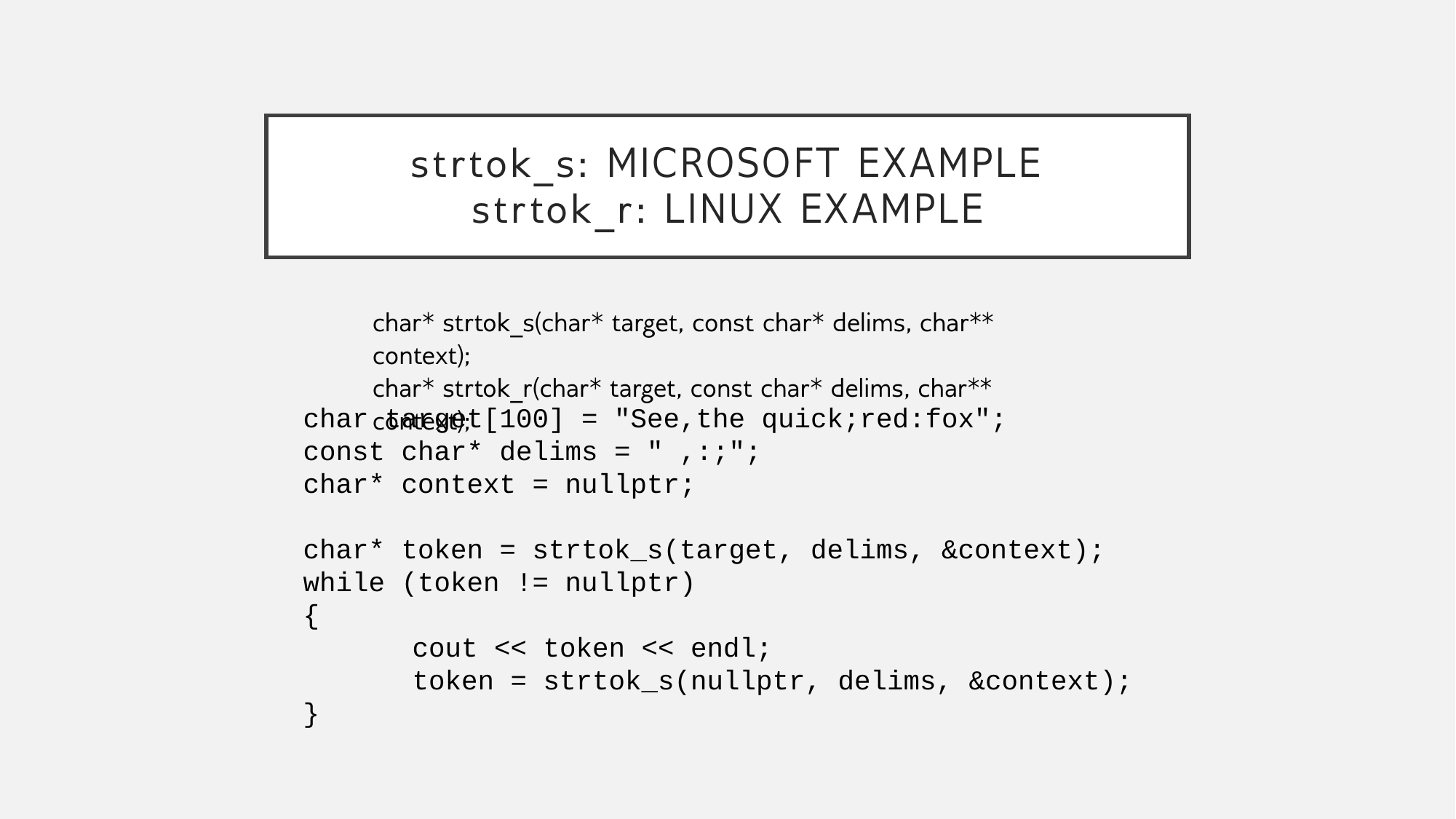

# strtok_s: Microsoft example strtok_r: Linux Example
char* strtok_s(char* target, const char* delims, char** context);
char* strtok_r(char* target, const char* delims, char** context);
char target[100] = "See,the quick;red:fox";
const char* delims = " ,:;";
char* context = nullptr;

char* token = strtok_s(target, delims, &context);
while (token != nullptr)
{
	cout << token << endl;
	token = strtok_s(nullptr, delims, &context);
}